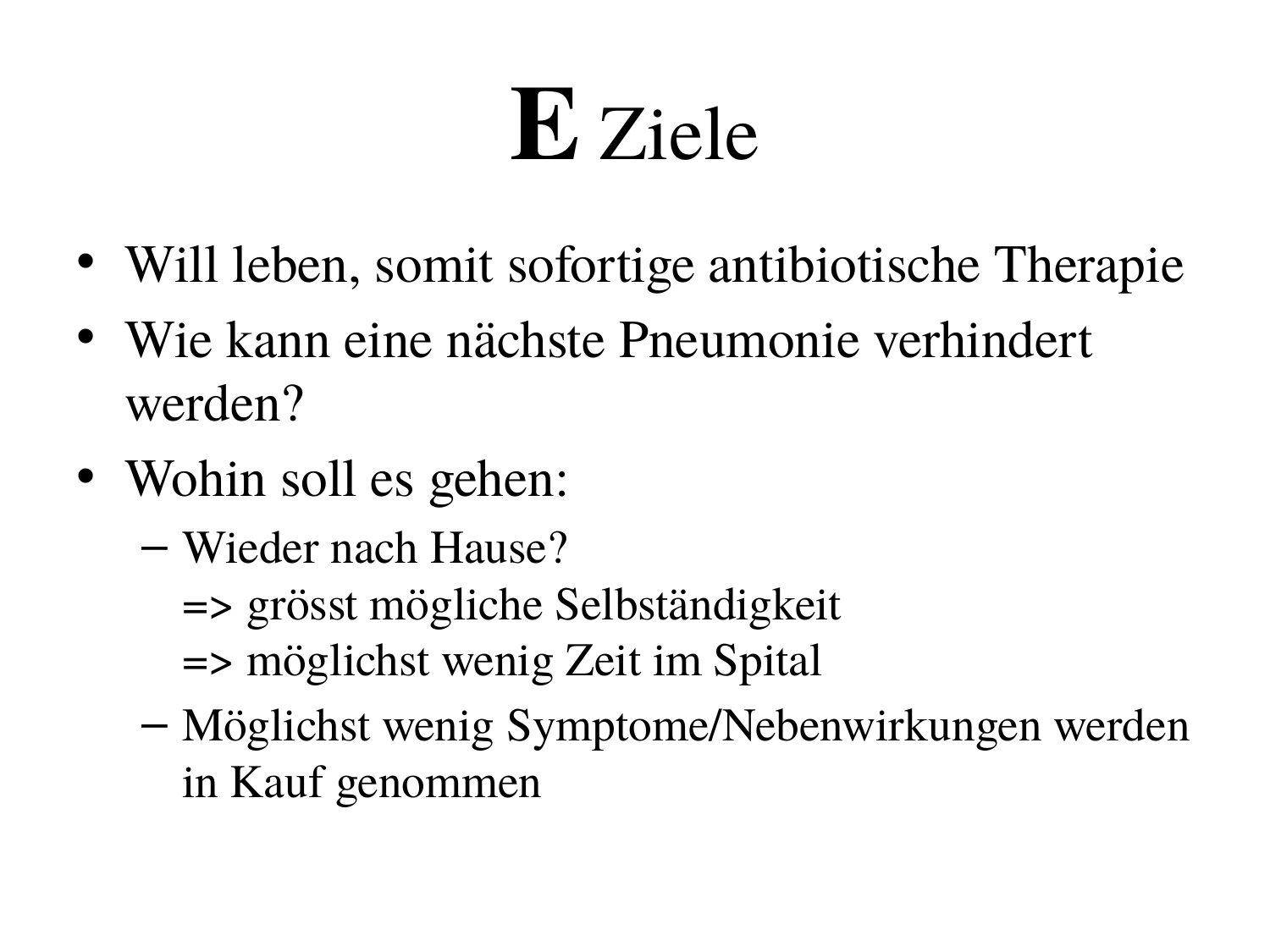

# E Ziele
Will leben, somit sofortige antibiotische Therapie
Wie kann eine nächste Pneumonie verhindert werden?
Wohin soll es gehen:
Wieder nach Hause?
=> grösst mögliche Selbständigkeit
=> möglichst wenig Zeit im Spital
Möglichst wenig Symptome/Nebenwirkungen werden in Kauf genommen